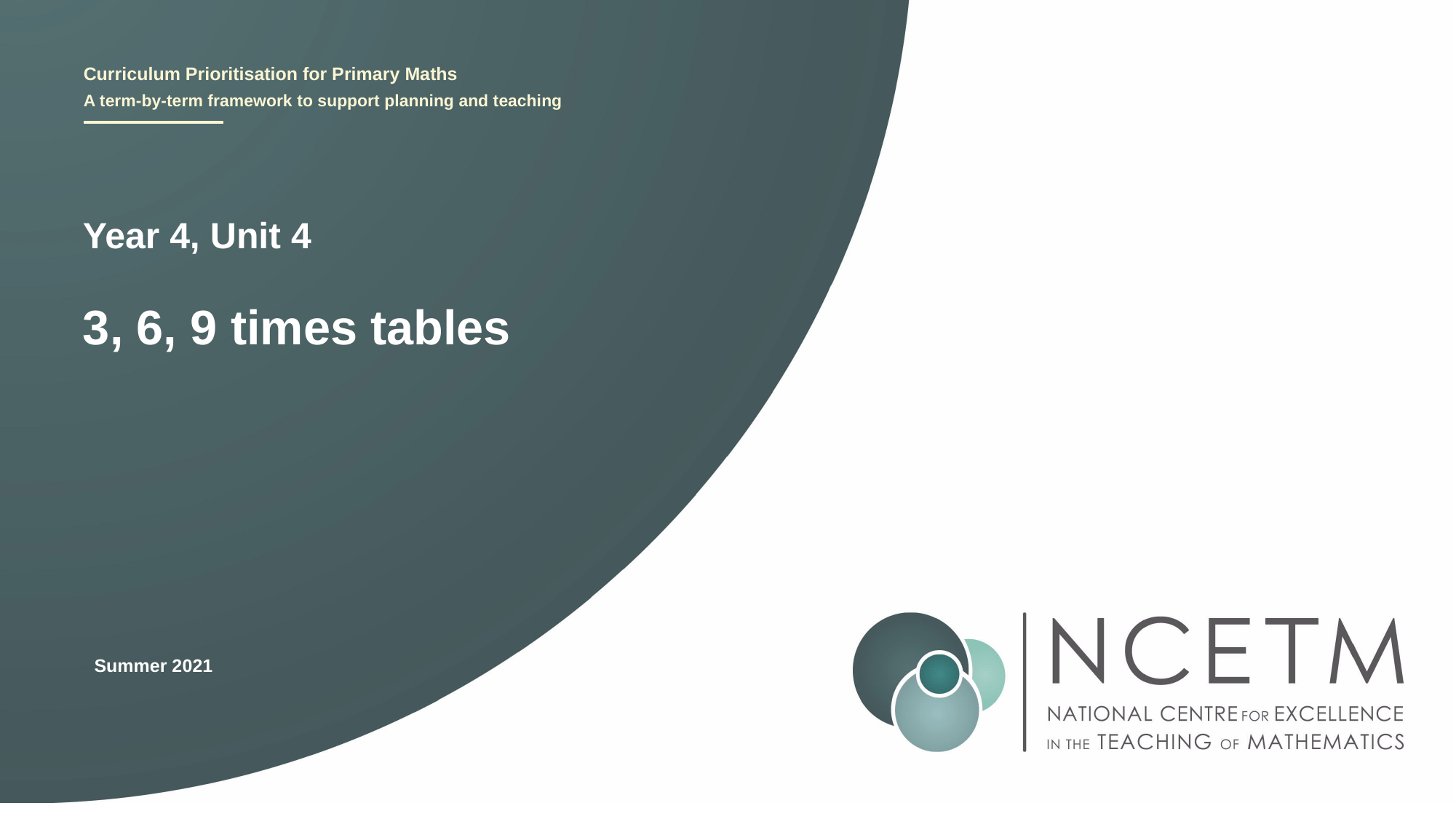

Year 4, Unit 4
3, 6, 9 times tables